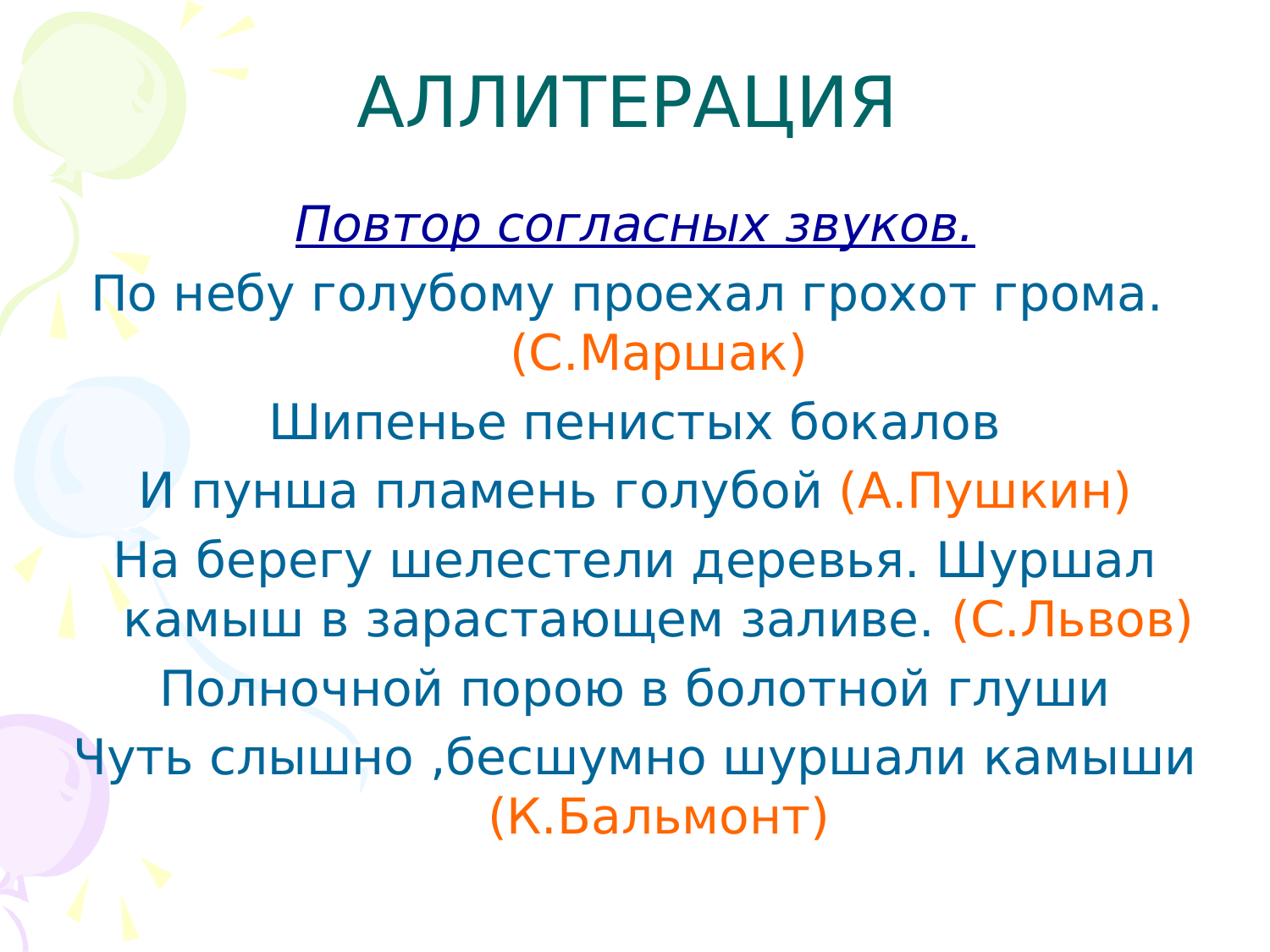

# АЛЛИТЕРАЦИЯ
Повтор согласных звуков.
По небу голубому проехал грохот грома.  (С.Маршак)
Шипенье пенистых бокалов
И пунша пламень голубой (А.Пушкин)
На берегу шелестели деревья. Шуршал камыш в зарастающем заливе. (С.Львов)
Полночной порою в болотной глуши
Чуть слышно ,бесшумно шуршали камыши (К.Бальмонт)